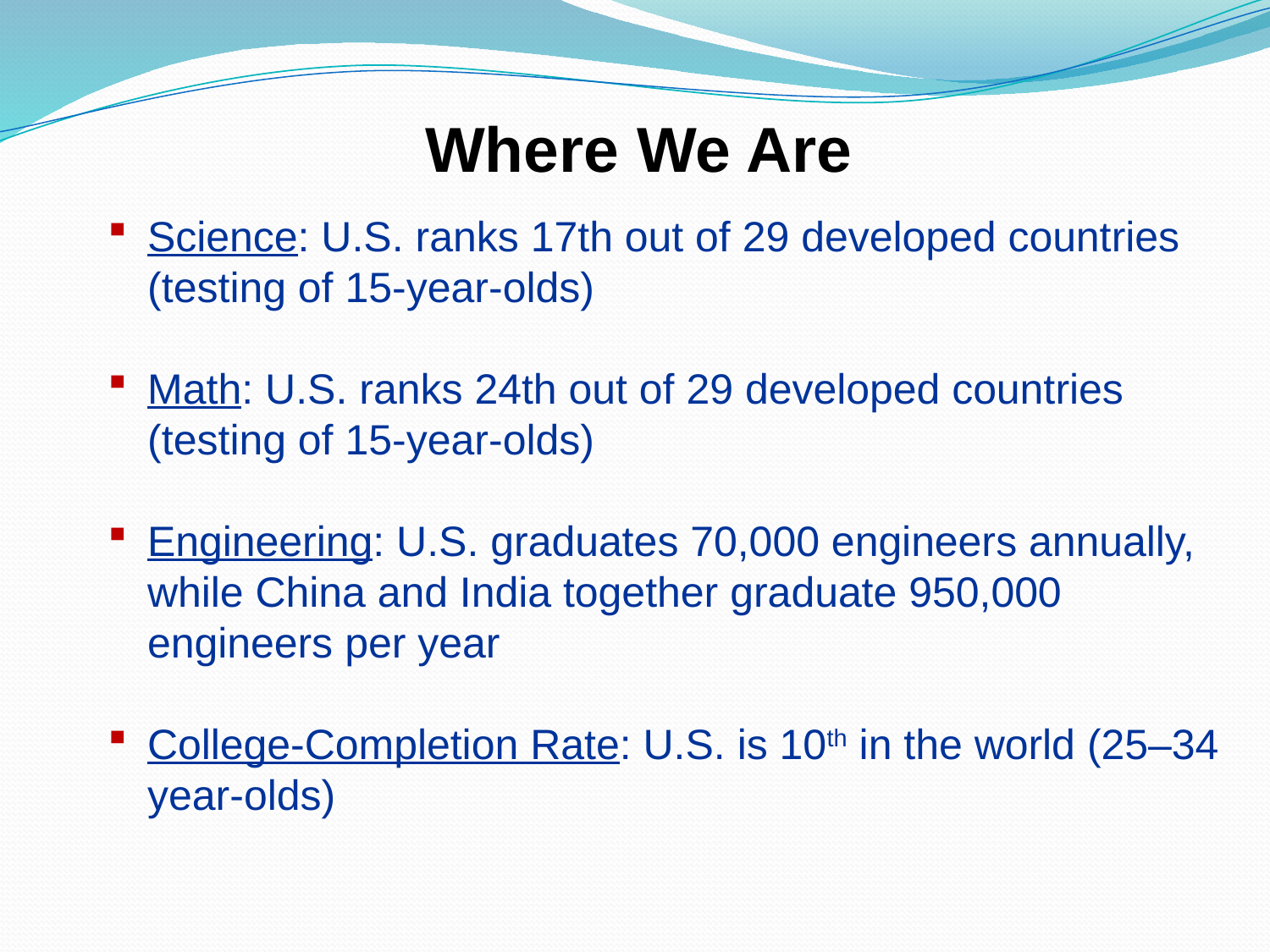

Where We Are

Science: U.S. ranks 17th out of 29 developed countries (testing of 15-year-olds)

Math: U.S. ranks 24th out of 29 developed countries (testing of 15-year-olds)

Engineering: U.S. graduates 70,000 engineers annually, while China and India together graduate 950,000 engineers per year

College-Completion Rate: U.S. is 10th in the world (25–34 year-olds)